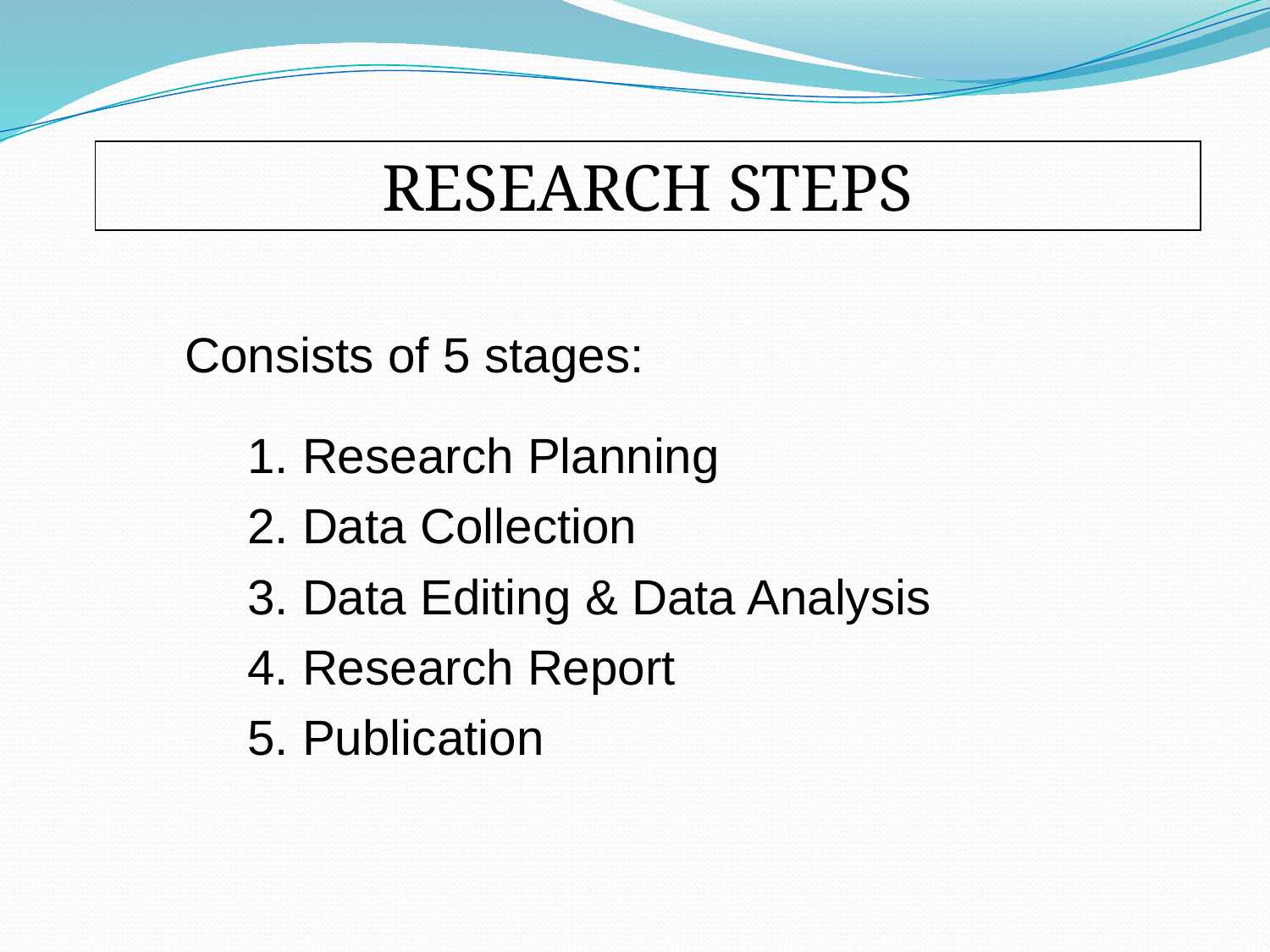

RESEARCH STEPS
Consists of 5 stages:

 Research Planning
 Data Collection
 Data Editing & Data Analysis
 Research Report
 Publication